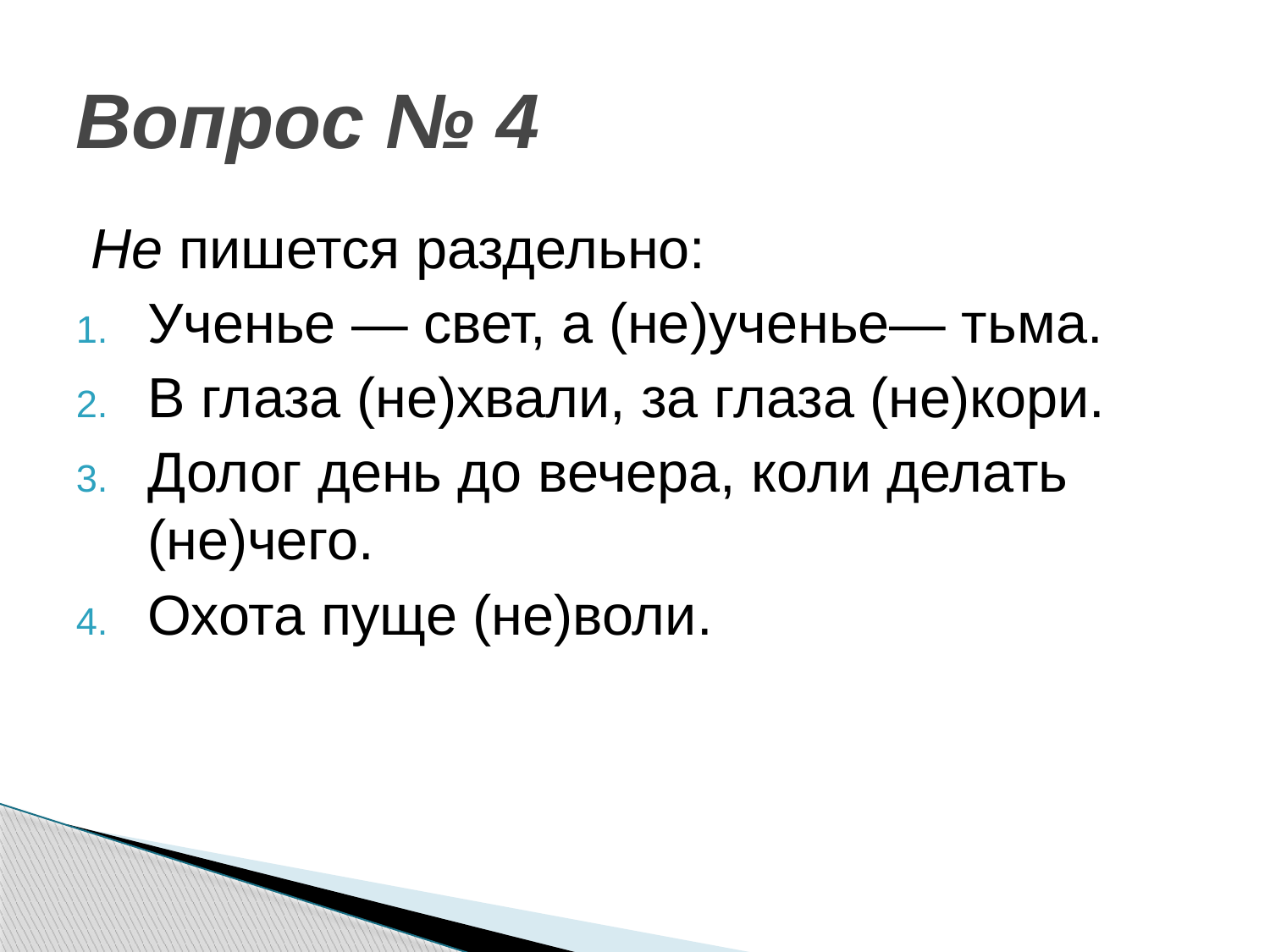

# Вопрос № 4
Не пишется раздельно:
Ученье — свет, а (не)ученье— тьма.
В глаза (не)хвали, за глаза (не)кори.
Долог день до вечера, коли делать (не)чего.
Охота пуще (не)воли.